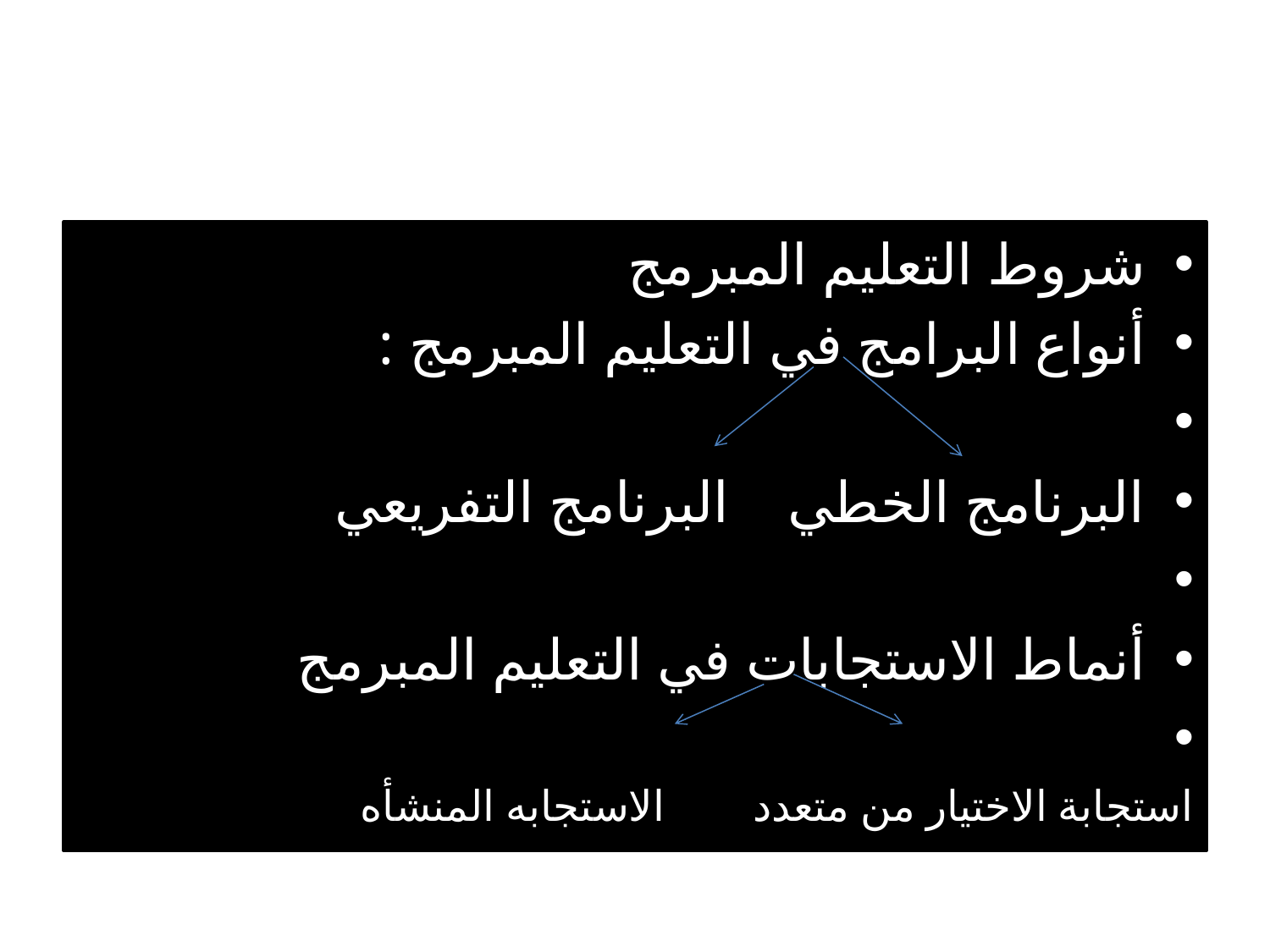

#
شروط التعليم المبرمج
أنواع البرامج في التعليم المبرمج :

البرنامج الخطي    البرنامج التفريعي

أنماط الاستجابات في التعليم المبرمج

استجابة الاختيار من متعدد        الاستجابه المنشأه